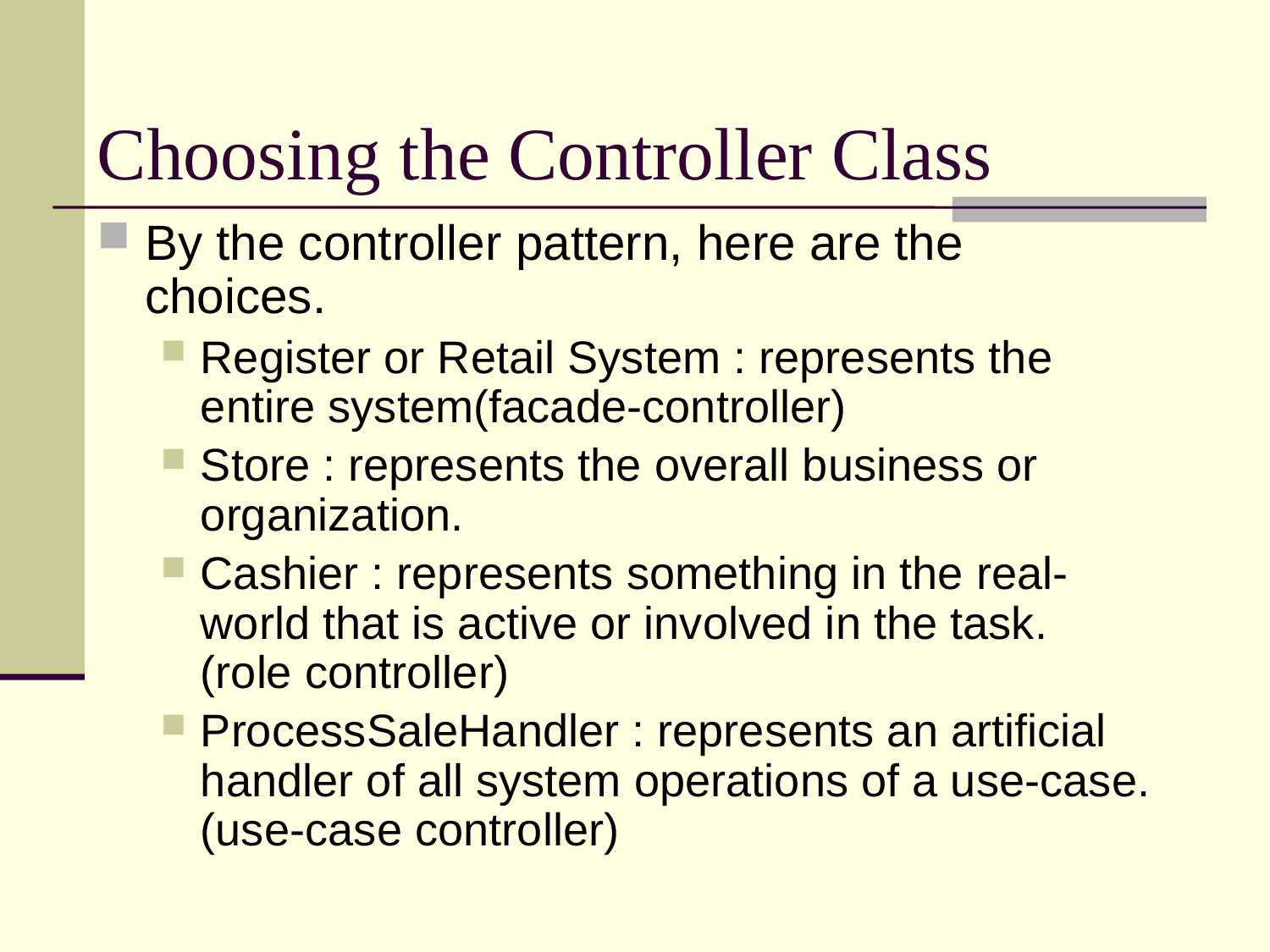

# Choosing the Controller Class
By the controller pattern, here are the choices.
Register or Retail System : represents the entire system(facade-controller)
Store : represents the overall business or organization.
Cashier : represents something in the real-world that is active or involved in the task. (role controller)
ProcessSaleHandler : represents an artificial handler of all system operations of a use-case. (use-case controller)